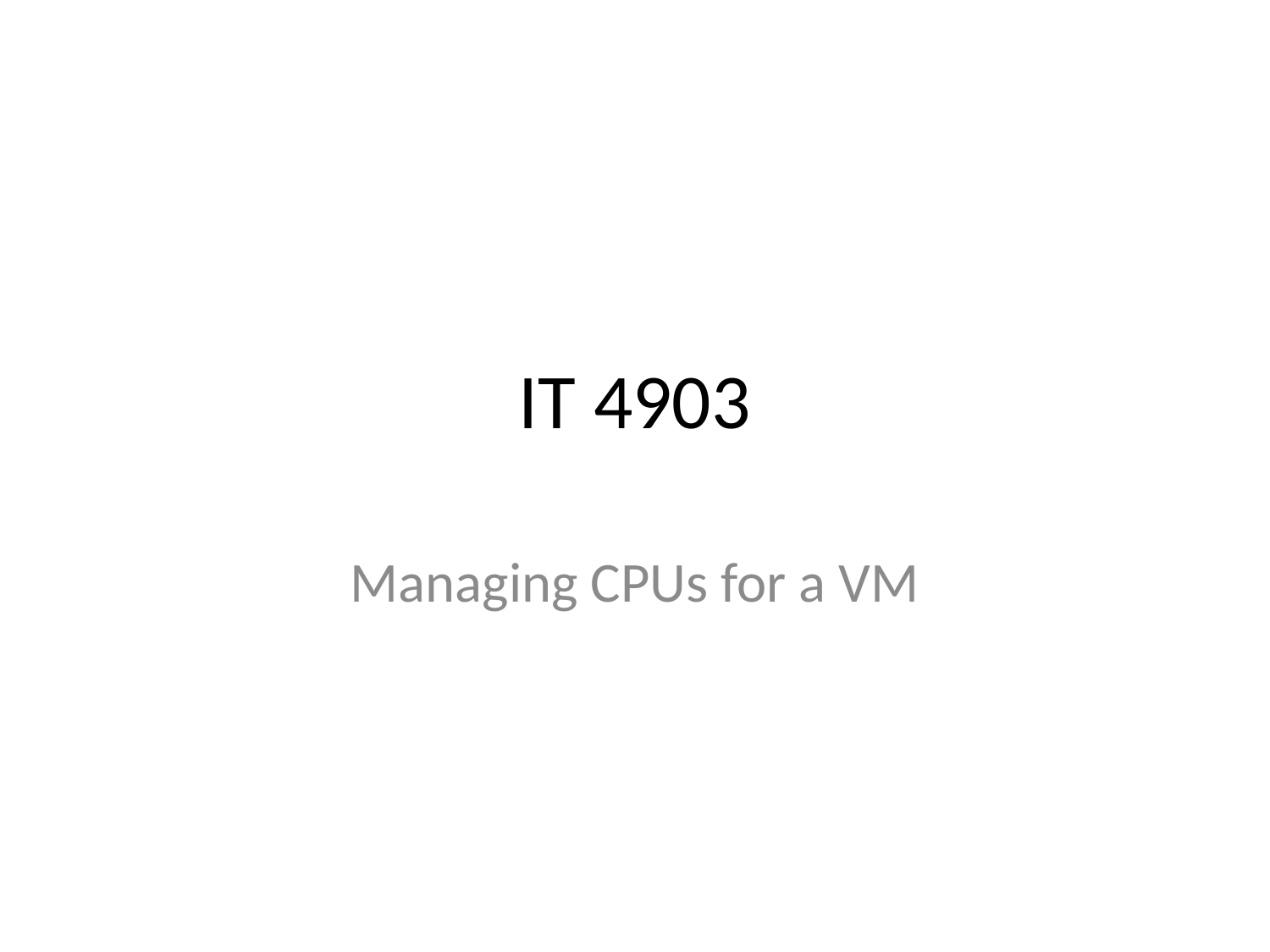

# IT 4903
Managing CPUs for a VM